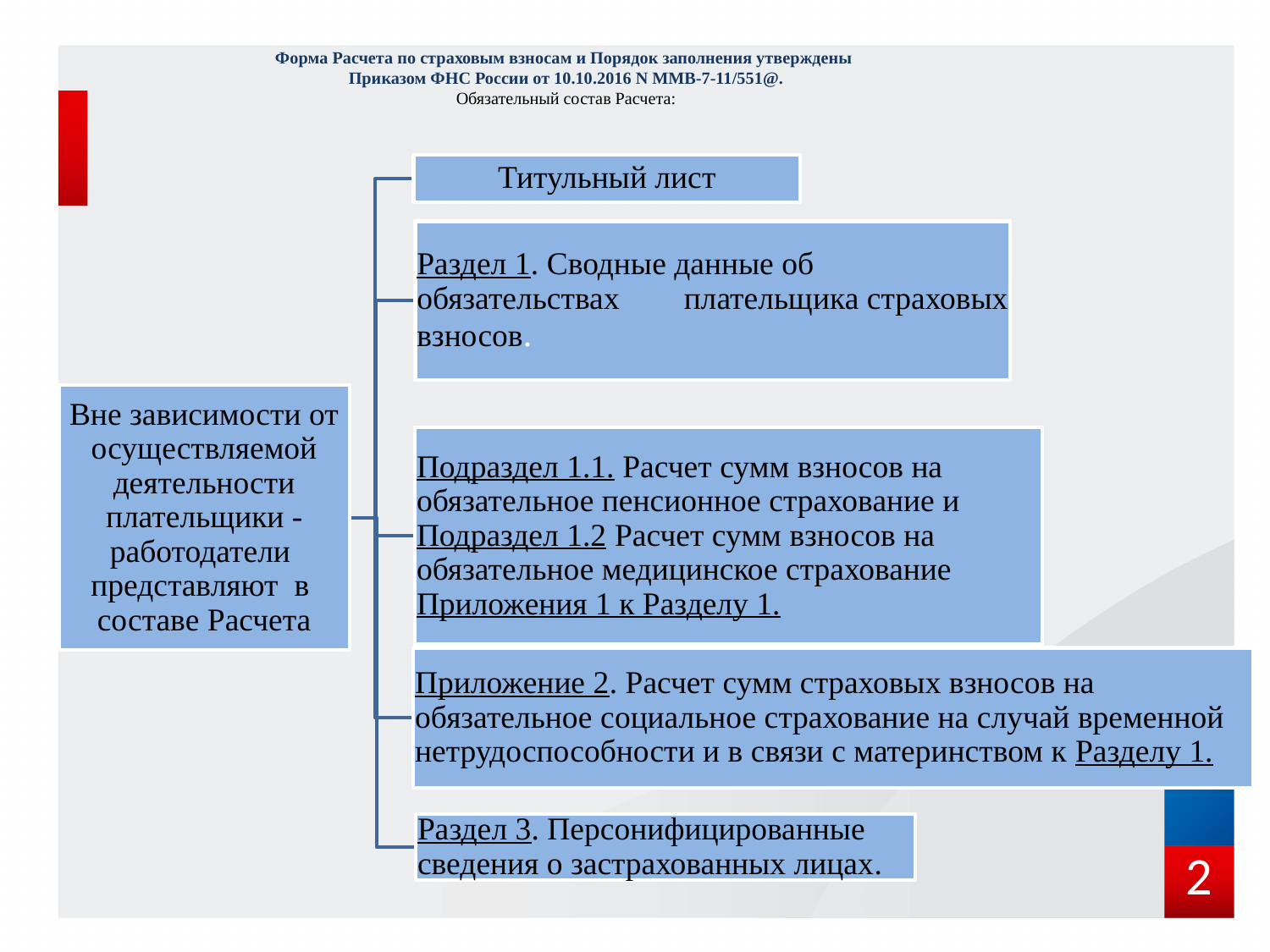

# Форма Расчета по страховым взносам и Порядок заполнения утверждены Приказом ФНС России от 10.10.2016 N ММВ-7-11/551@. Обязательный состав Расчета:

Вне зависимости от осуществляемой деятельности плательщики - работодатели  представляют  в  составе Расчета
Титульный лист
Раздел 1. Сводные данные об обязательствах        плательщика страховых взносов.
Подраздел 1.1. Расчет сумм взносов на обязательное пенсионное страхование и Подраздел 1.2 Расчет сумм взносов на обязательное медицинское страхование Приложения 1 к Разделу 1.
Приложение 2. Расчет сумм страховых взносов на обязательное социальное страхование на случай временной нетрудоспособности и в связи с материнством к Разделу 1.
Раздел 3. Персонифицированные сведения о застрахованных лицах.

2